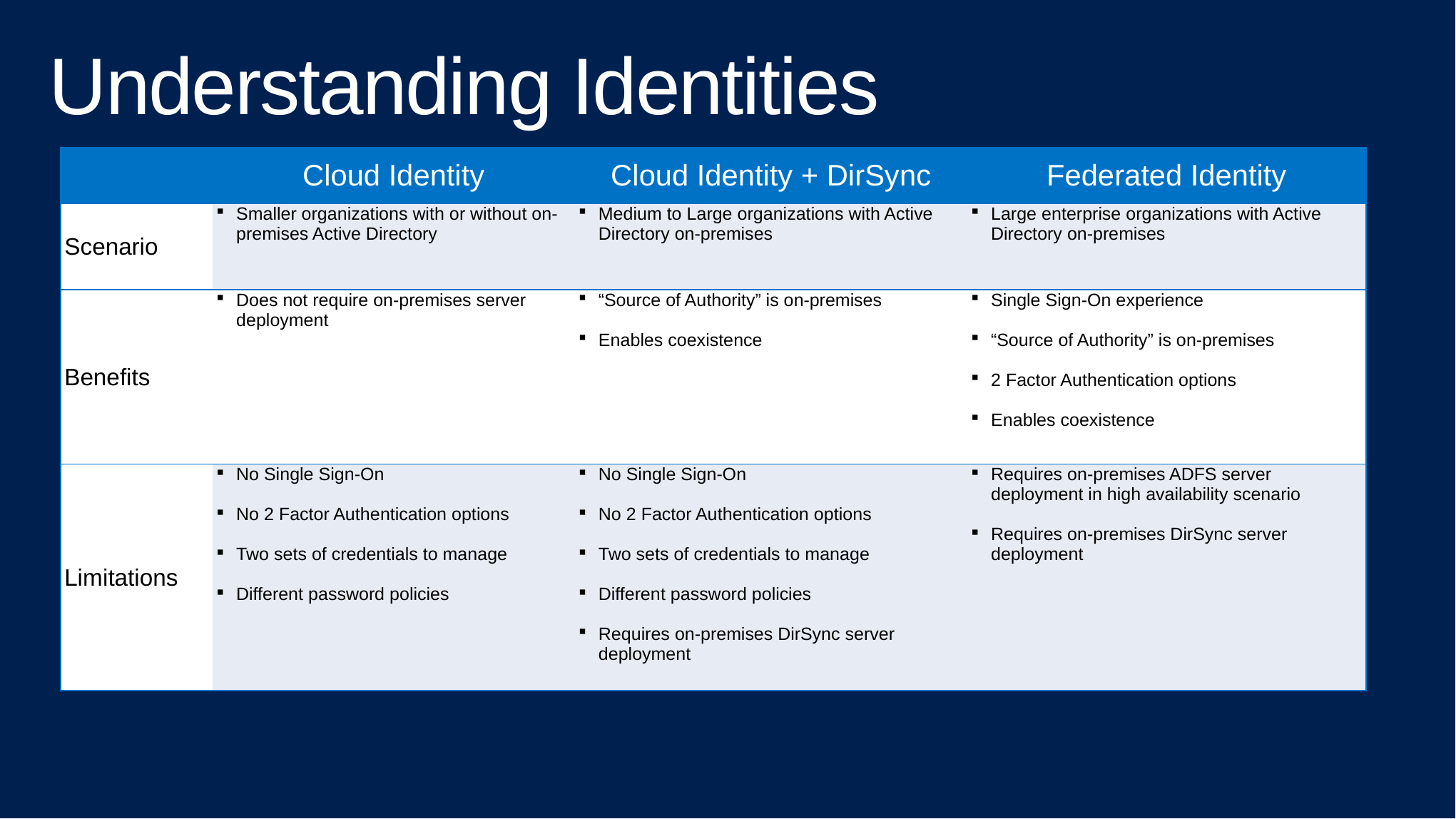

# Understanding Identities
|  | Cloud Identity | Cloud Identity + DirSync | Federated Identity |
| --- | --- | --- | --- |
| Scenario | Smaller organizations with or without on-premises Active Directory | Medium to Large organizations with Active Directory on-premises | Large enterprise organizations with Active Directory on-premises |
| Benefits | Does not require on-premises server deployment | “Source of Authority” is on-premises Enables coexistence | Single Sign-On experience “Source of Authority” is on-premises 2 Factor Authentication options Enables coexistence |
| Limitations | No Single Sign-On No 2 Factor Authentication options Two sets of credentials to manage Different password policies | No Single Sign-On No 2 Factor Authentication options Two sets of credentials to manage Different password policies Requires on-premises DirSync server deployment | Requires on-premises ADFS server deployment in high availability scenario Requires on-premises DirSync server deployment |